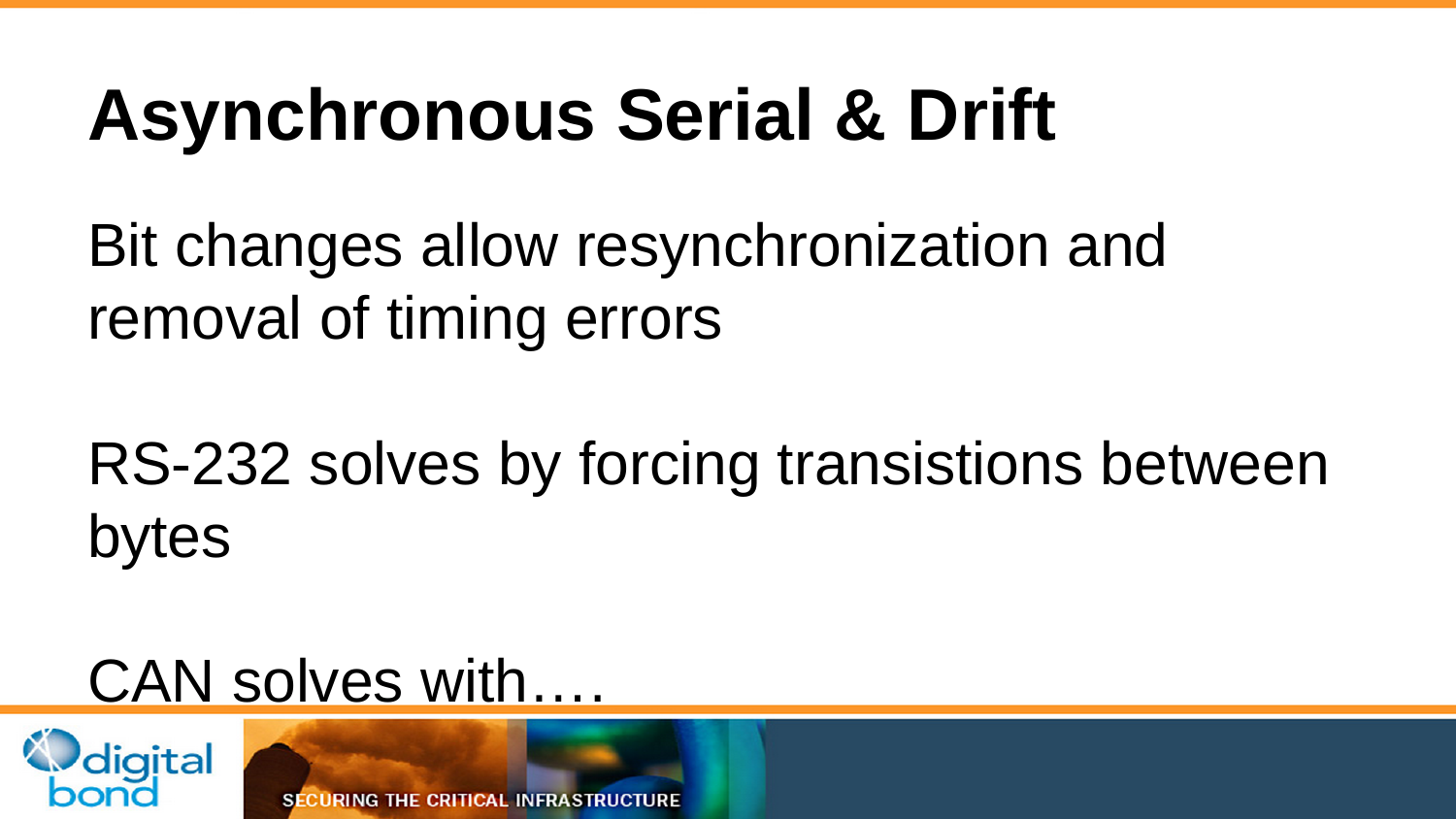

# Asynchronous Serial & Drift
Bit changes allow resynchronization and removal of timing errors

RS-232 solves by forcing transistions between bytes

CAN solves with….